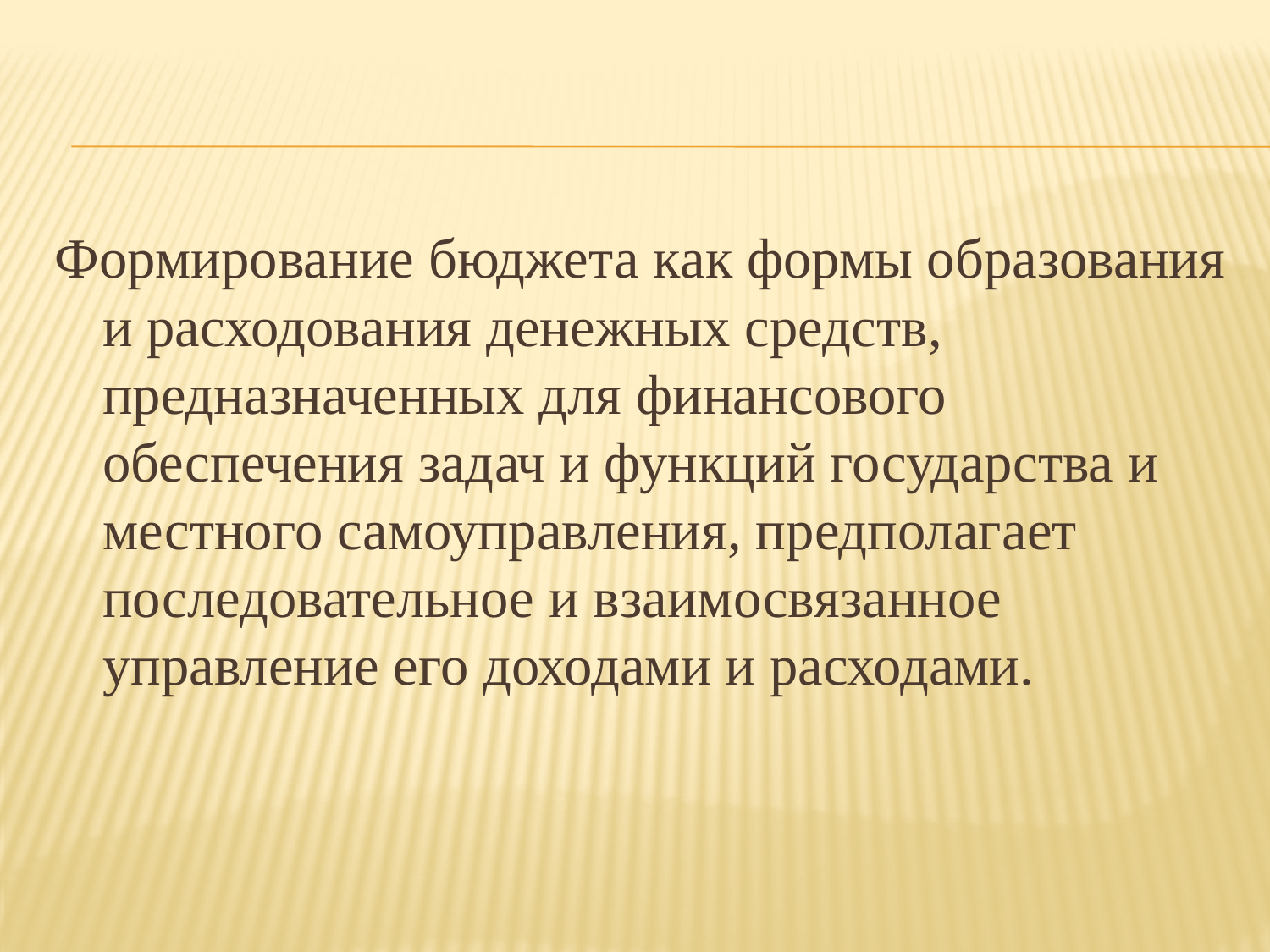

Формирование бюджета как формы образования и расходования денежных средств, предназначенных для финансового обеспечения задач и функций государства и местного самоуправления, предполагает последовательное и взаимосвязанное управление его доходами и расходами.